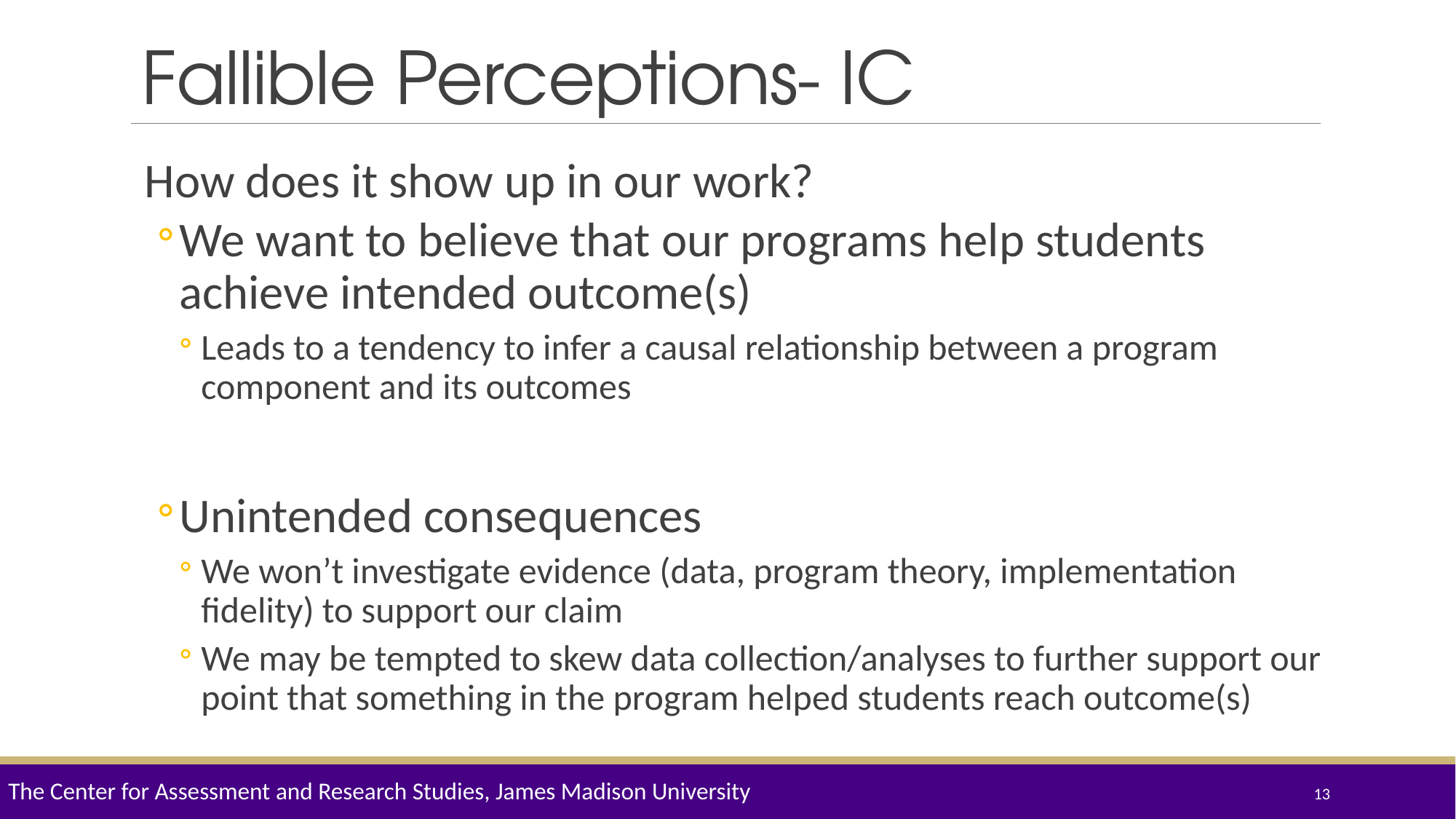

# Fallible Perceptions- IC
How does it show up in our work?
We want to believe that our programs help students achieve intended outcome(s)
Leads to a tendency to infer a causal relationship between a program component and its outcomes

Unintended consequences
We won’t investigate evidence (data, program theory, implementation fidelity) to support our claim
We may be tempted to skew data collection/analyses to further support our point that something in the program helped students reach outcome(s)

The Center for Assessment and Research Studies, James Madison University
13